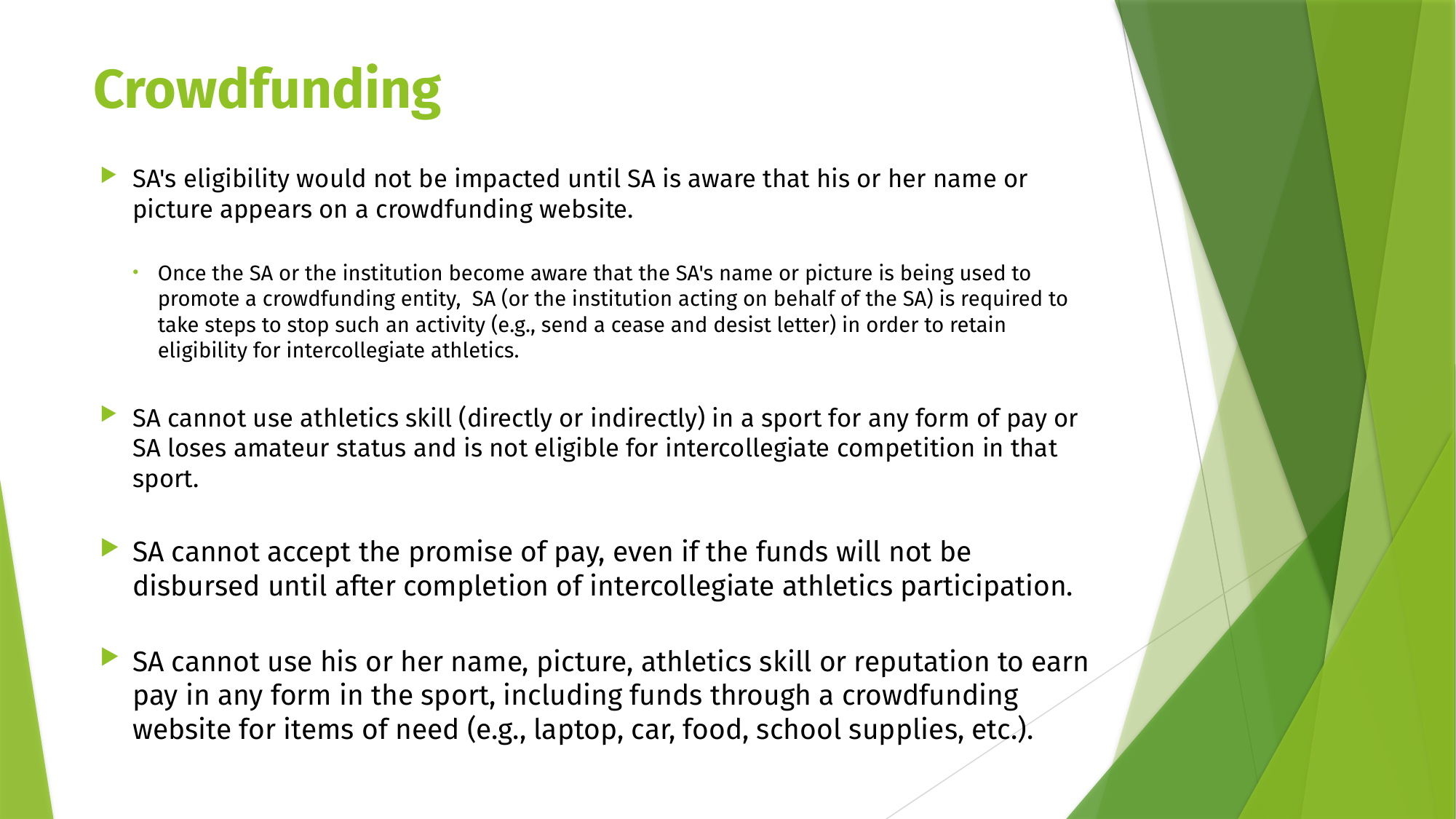

# Crowdfunding
SA's eligibility would not be impacted until SA is aware that his or her name or picture appears on a crowdfunding website.

Once the SA or the institution become aware that the SA's name or picture is being used to promote a crowdfunding entity,  SA (or the institution acting on behalf of the SA) is required to take steps to stop such an activity (e.g., send a cease and desist letter) in order to retain eligibility for intercollegiate athletics.

SA cannot use athletics skill (directly or indirectly) in a sport for any form of pay or SA loses amateur status and is not eligible for intercollegiate competition in that sport.

SA cannot accept the promise of pay, even if the funds will not be disbursed until after completion of intercollegiate athletics participation.

SA cannot use his or her name, picture, athletics skill or reputation to earn pay in any form in the sport, including funds through a crowdfunding website for items of need (e.g., laptop, car, food, school supplies, etc.).